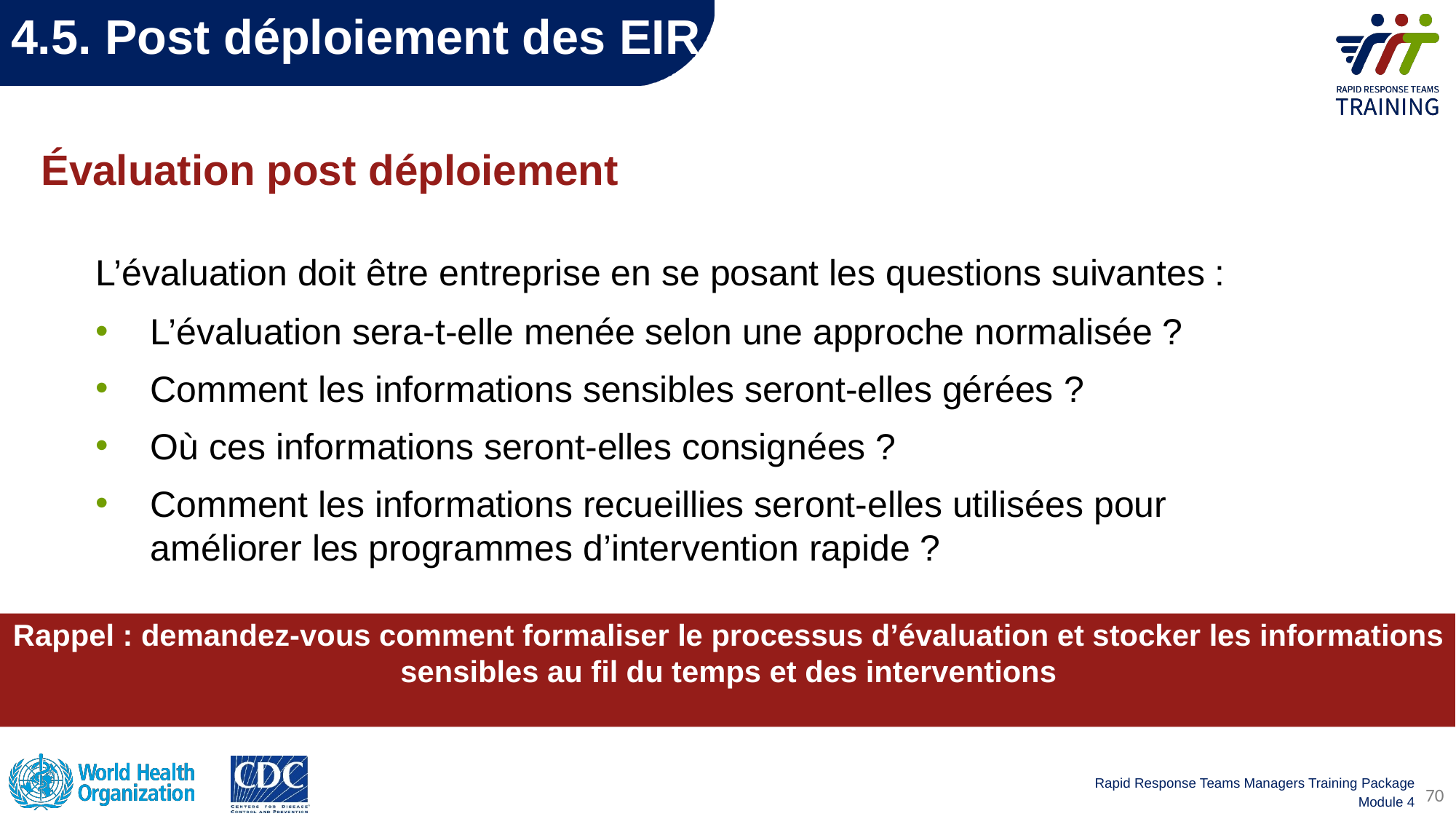

4.5. Post déploiement des EIR
# Évaluation post déploiement
L’évaluation doit être entreprise en se posant les questions suivantes :
L’évaluation sera-t-elle menée selon une approche normalisée ?
Comment les informations sensibles seront-elles gérées ?
Où ces informations seront-elles consignées ?
Comment les informations recueillies seront-elles utilisées pour améliorer les programmes d’intervention rapide ?
Rappel : demandez-vous comment formaliser le processus d’évaluation et stocker les informations sensibles au fil du temps et des interventions

70